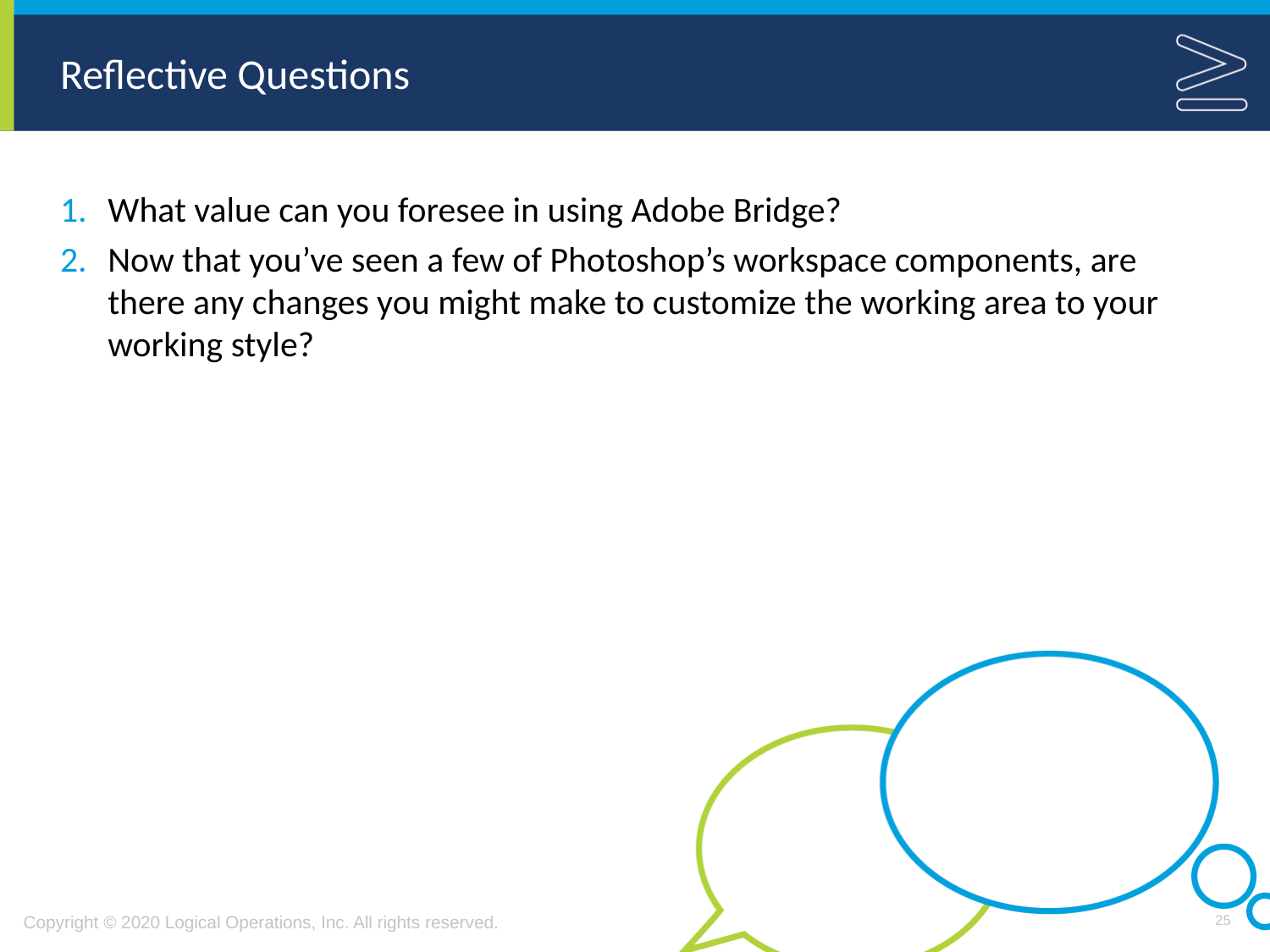

# Reflective Questions
What value can you foresee in using Adobe Bridge?
Now that you’ve seen a few of Photoshop’s workspace components, are there any changes you might make to customize the working area to your working style?

25